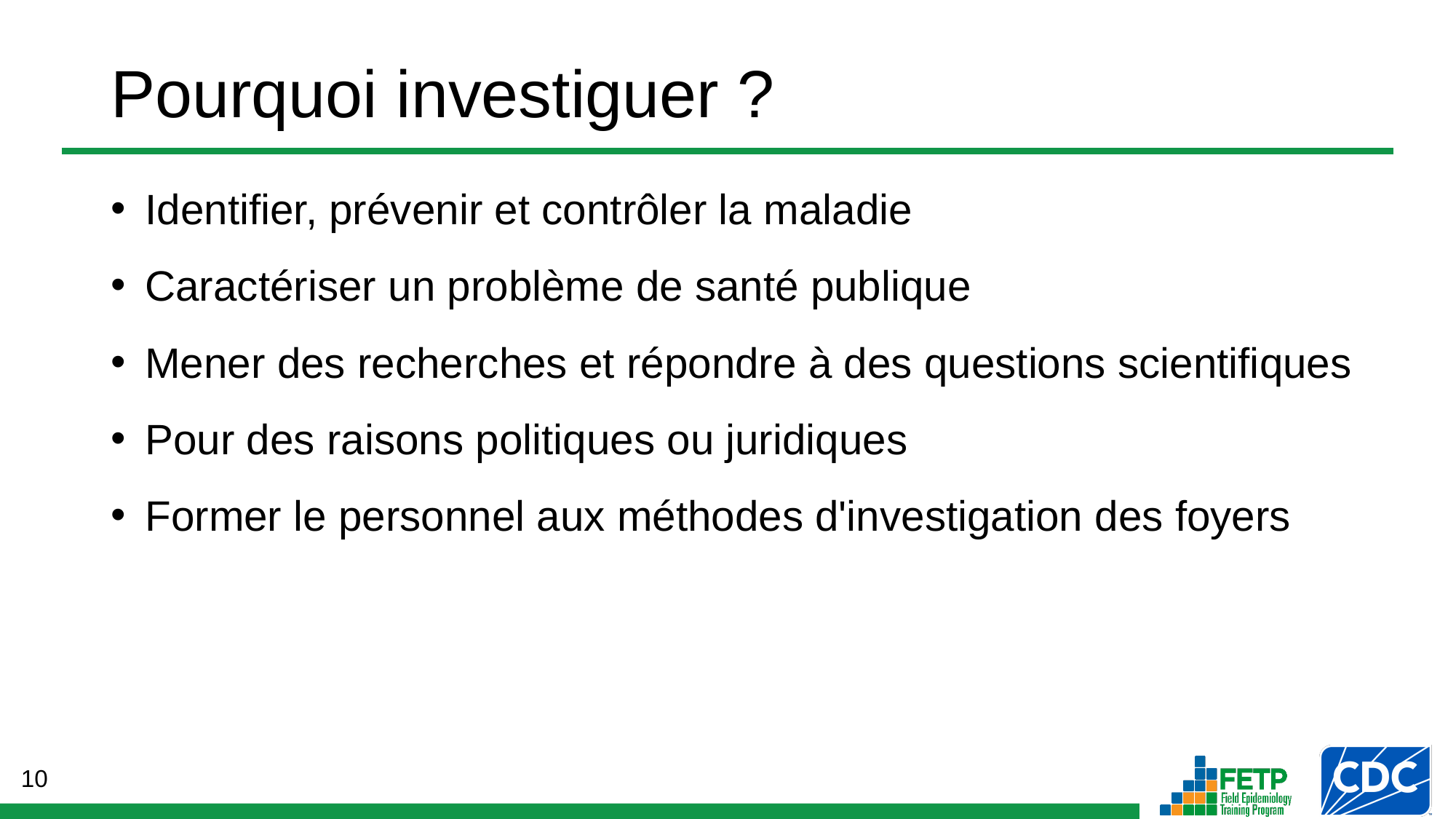

Pourquoi investiguer ?
Identifier, prévenir et contrôler la maladie
Caractériser un problème de santé publique
Mener des recherches et répondre à des questions scientifiques
Pour des raisons politiques ou juridiques
Former le personnel aux méthodes d'investigation des foyers